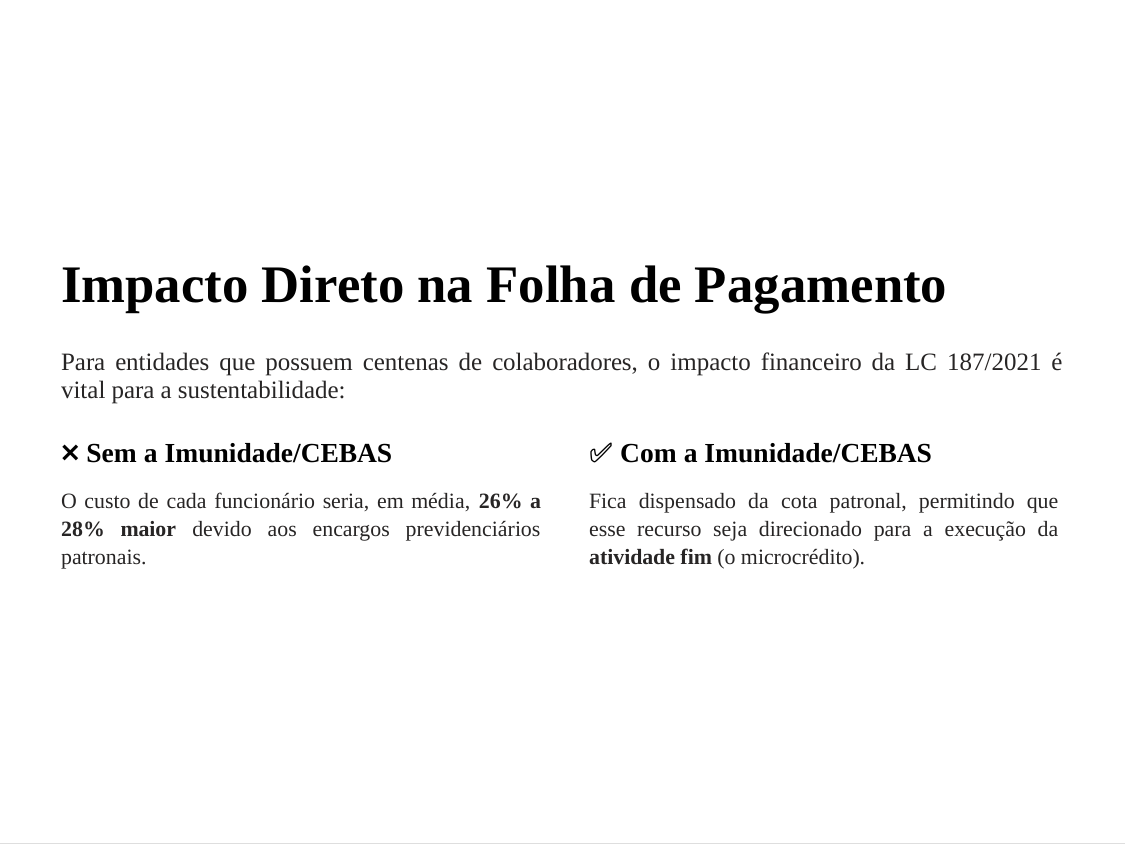

Impacto Direto na Folha de Pagamento
Para entidades que possuem centenas de colaboradores, o impacto financeiro da LC 187/2021 é vital para a sustentabilidade:

❌ Sem a Imunidade/CEBAS
✅ Com a Imunidade/CEBAS
O custo de cada funcionário seria, em média, 26% a 28% maior devido aos encargos previdenciários patronais.
Fica dispensado da cota patronal, permitindo que esse recurso seja direcionado para a execução da atividade fim (o microcrédito).